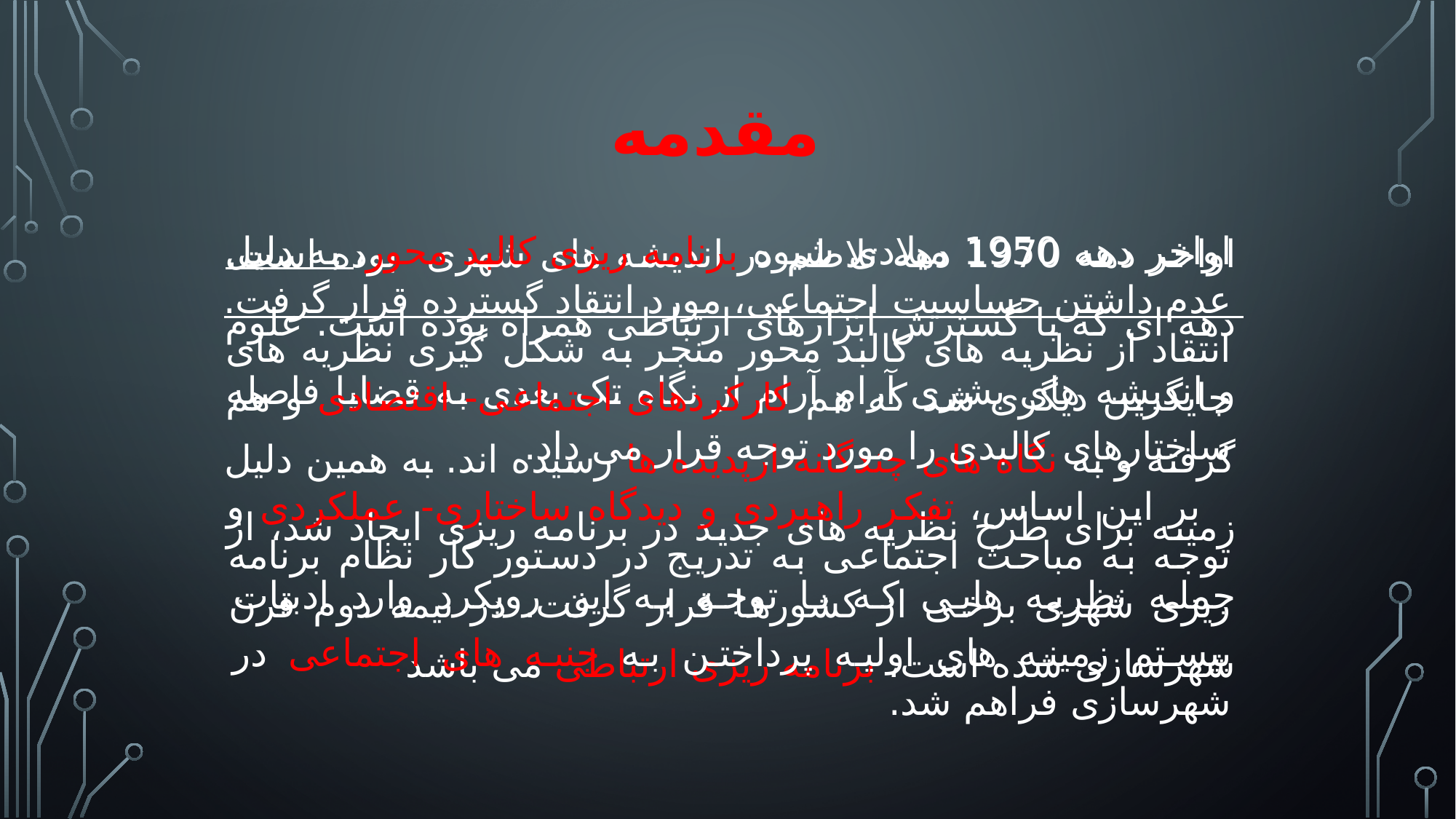

مقدمه
اواخر دهه 1970 دهه تلاطم در اندیشه های شهری  بوده است. دهه ای که با گسترش ابزارهای ارتباطی همراه بوده است. علوم و اندیشه های بشری آرام آرام از نگاه تک بعدی به قضایا فاصله گرفته و به نگاه های چندگانه ازپدیده ها رسیده اند. به همین دلیل زمینه برای طرح نظریه های جدید در برنامه ریزی ایجاد شد، از جمله نظریه هایی که با توجه به این رویکرد وارد ادبیات شهرسازی شده است، برنامه ریزی ارتباطی می باشد
اواخر دهه 1950 میلادی شیوه برنامه ریزی کالبد محور، به دلیل عدم داشتن حساسیت اجتماعی، مورد انتقاد گسترده قرار گرفت. انتقاد از نظریه های کالبد محور منجر به شکل گیری نظریه های جایگزین دیگری شد که هم کارکردهای اجتماعی- اقتصادی و هم ساختارهای کالبدی را مورد توجه قرار می داد.
  بر این اساس، تفکر راهبردی و دیدگاه ساختاری- عملکردی و توجه به مباحث اجتماعی به تدریج در دستور کار نظام برنامه ریزی شهری برخی از کشورها قرار گرفت. در نیمه دوم قرن بیستم زمینه های اولیه پرداختن به جنبه های اجتماعی در شهرسازی فراهم شد.